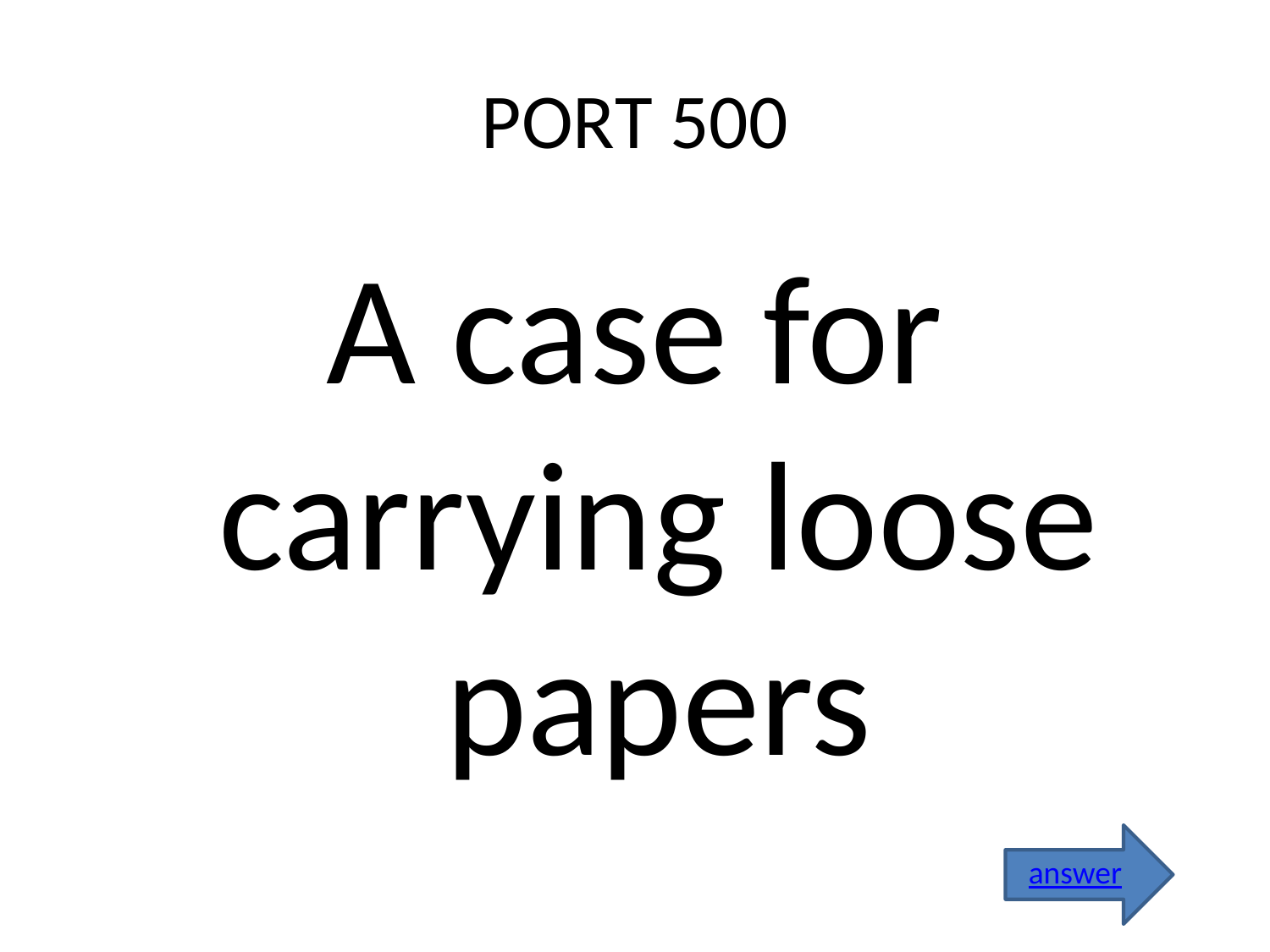

# PORT 500
A case for carrying loose papers

answer